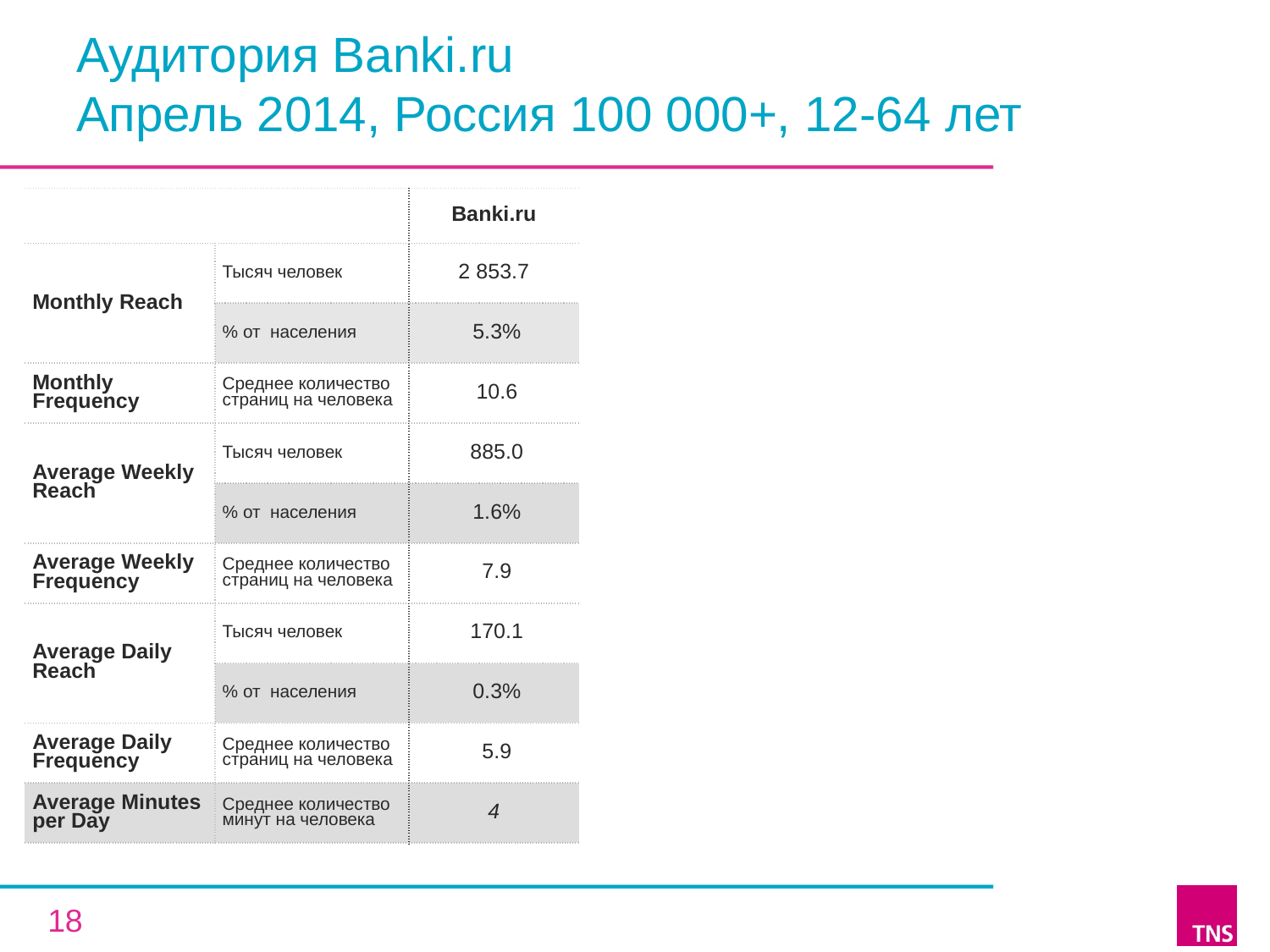

# Аудитория Banki.ru Апрель 2014, Россия 100 000+, 12-64 лет
|  |  | Banki.ru |
| --- | --- | --- |
| Monthly Reach | Тысяч человек | 2 853.7 |
|  | % от населения | 5.3% |
| Monthly Frequency | Среднее количество страниц на человека | 10.6 |
| Average Weekly Reach | Тысяч человек | 885.0 |
|  | % от населения | 1.6% |
| Average Weekly Frequency | Среднее количество страниц на человека | 7.9 |
| Average Daily Reach | Тысяч человек | 170.1 |
|  | % от населения | 0.3% |
| Average Daily Frequency | Среднее количество страниц на человека | 5.9 |
| Average Minutes per Day | Среднее количество минут на человека | 4 |

18